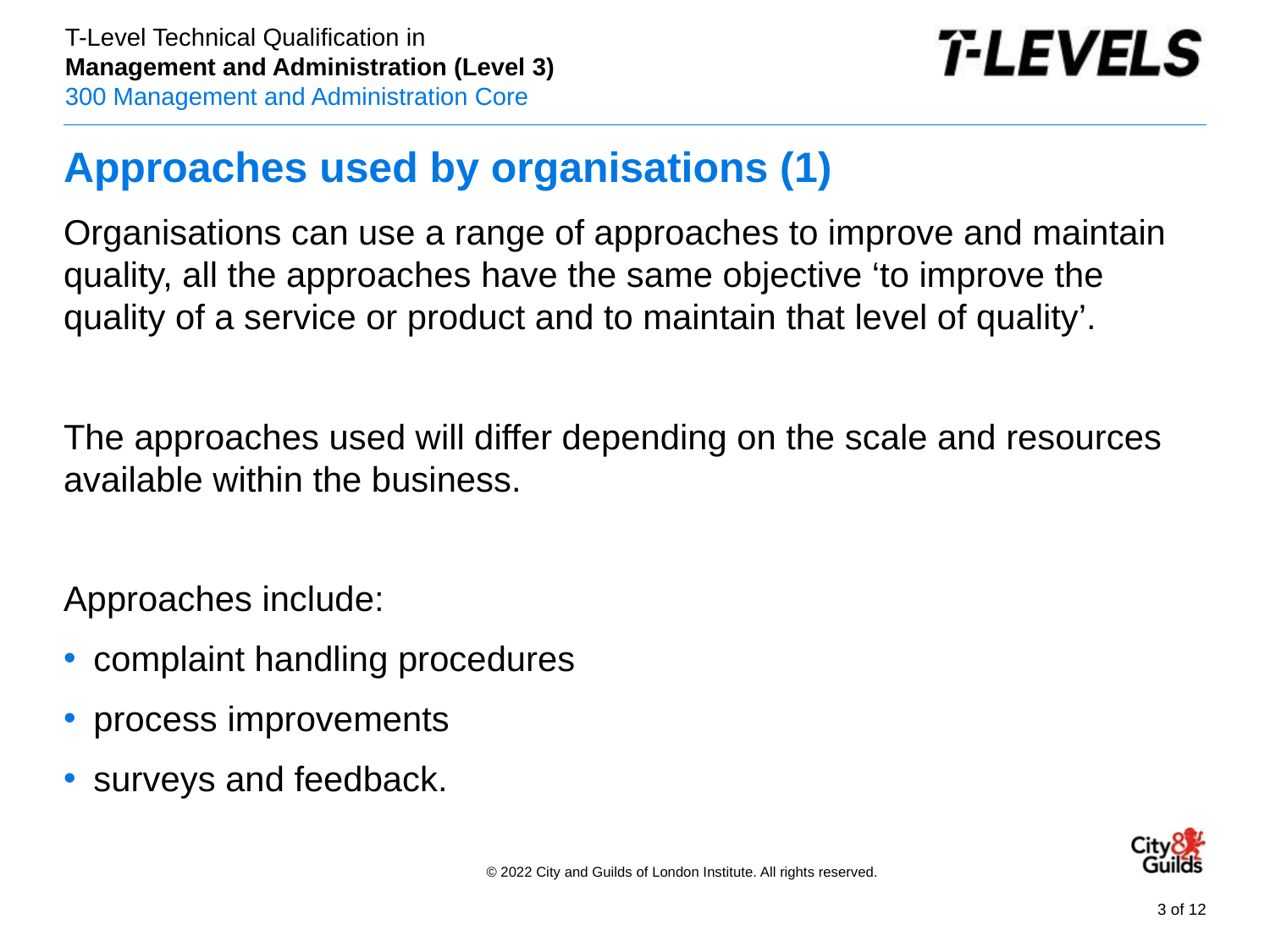

# Approaches used by organisations (1)
Organisations can use a range of approaches to improve and maintain quality, all the approaches have the same objective ‘to improve the quality of a service or product and to maintain that level of quality’.

The approaches used will differ depending on the scale and resources available within the business.

Approaches include:
complaint handling procedures
process improvements
surveys and feedback.